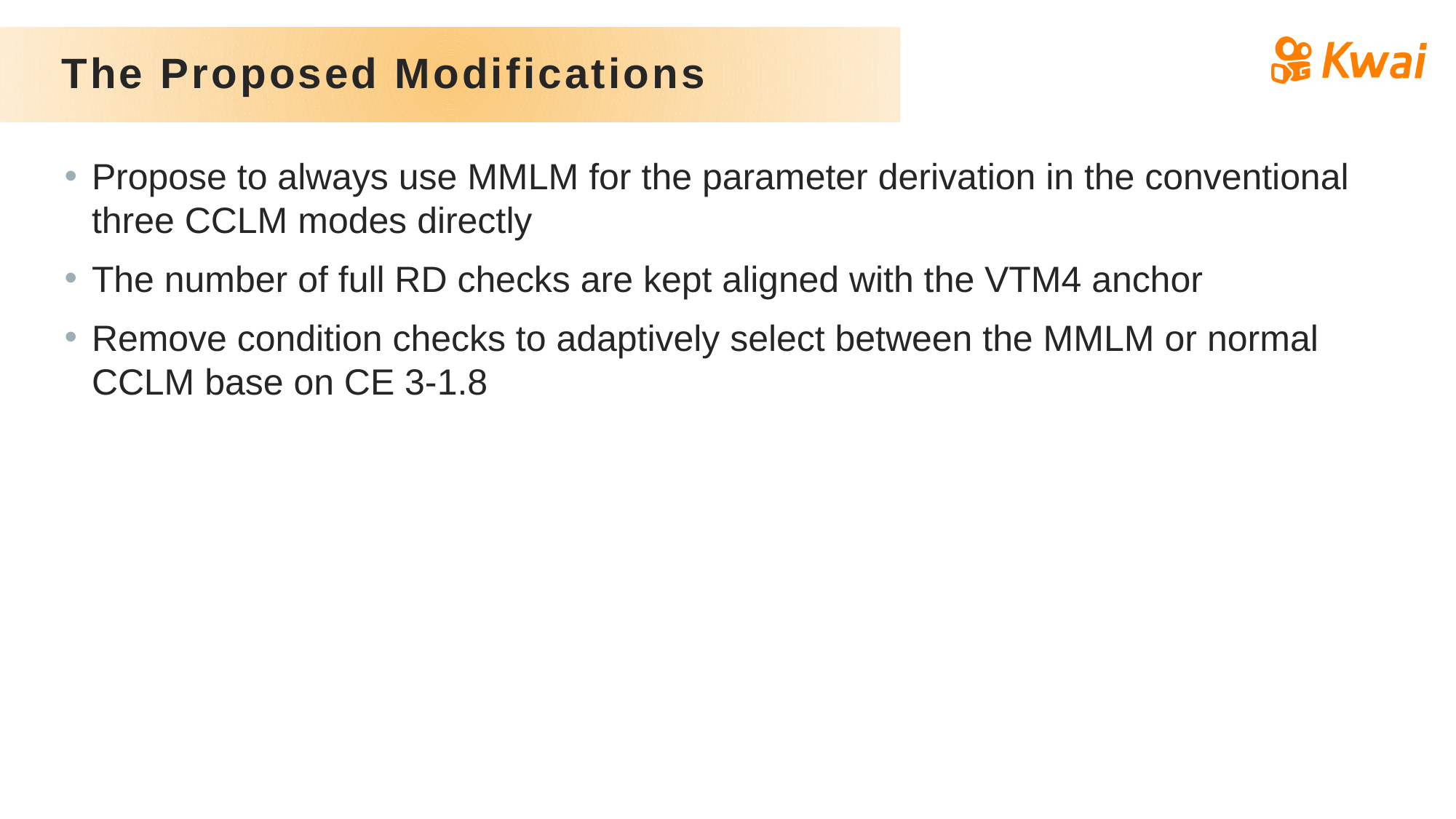

# The Proposed Modifications
Propose to always use MMLM for the parameter derivation in the conventional three CCLM modes directly
The number of full RD checks are kept aligned with the VTM4 anchor
Remove condition checks to adaptively select between the MMLM or normal CCLM base on CE 3-1.8